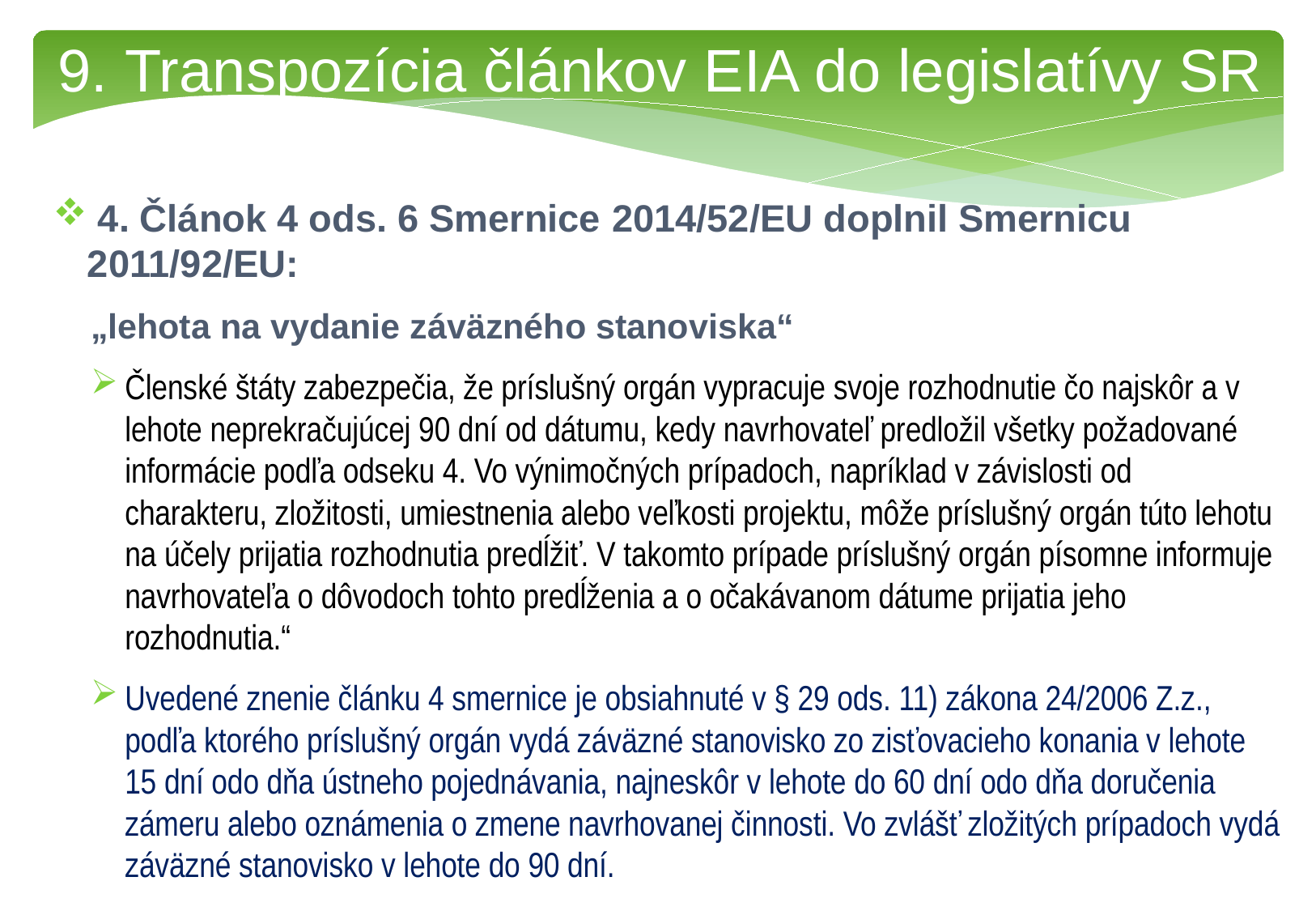

9. Transpozícia článkov EIA do legislatívy SR
 4. Článok 4 ods. 6 Smernice 2014/52/EU doplnil Smernicu 2011/92/EU:
„lehota na vydanie záväzného stanoviska“
Členské štáty zabezpečia, že príslušný orgán vypracuje svoje rozhodnutie čo najskôr a v lehote neprekračujúcej 90 dní od dátumu, kedy navrhovateľ predložil všetky požadované informácie podľa odseku 4. Vo výnimočných prípadoch, napríklad v závislosti od charakteru, zložitosti, umiestnenia alebo veľkosti projektu, môže príslušný orgán túto lehotu na účely prijatia rozhodnutia predĺžiť. V takomto prípade príslušný orgán písomne informuje navrhovateľa o dôvodoch tohto predĺženia a o očakávanom dátume prijatia jeho rozhodnutia.“
Uvedené znenie článku 4 smernice je obsiahnuté v § 29 ods. 11) zákona 24/2006 Z.z., podľa ktorého príslušný orgán vydá záväzné stanovisko zo zisťovacieho konania v lehote 15 dní odo dňa ústneho pojednávania, najneskôr v lehote do 60 dní odo dňa doručenia zámeru alebo oznámenia o zmene navrhovanej činnosti. Vo zvlášť zložitých prípadoch vydá záväzné stanovisko v lehote do 90 dní.